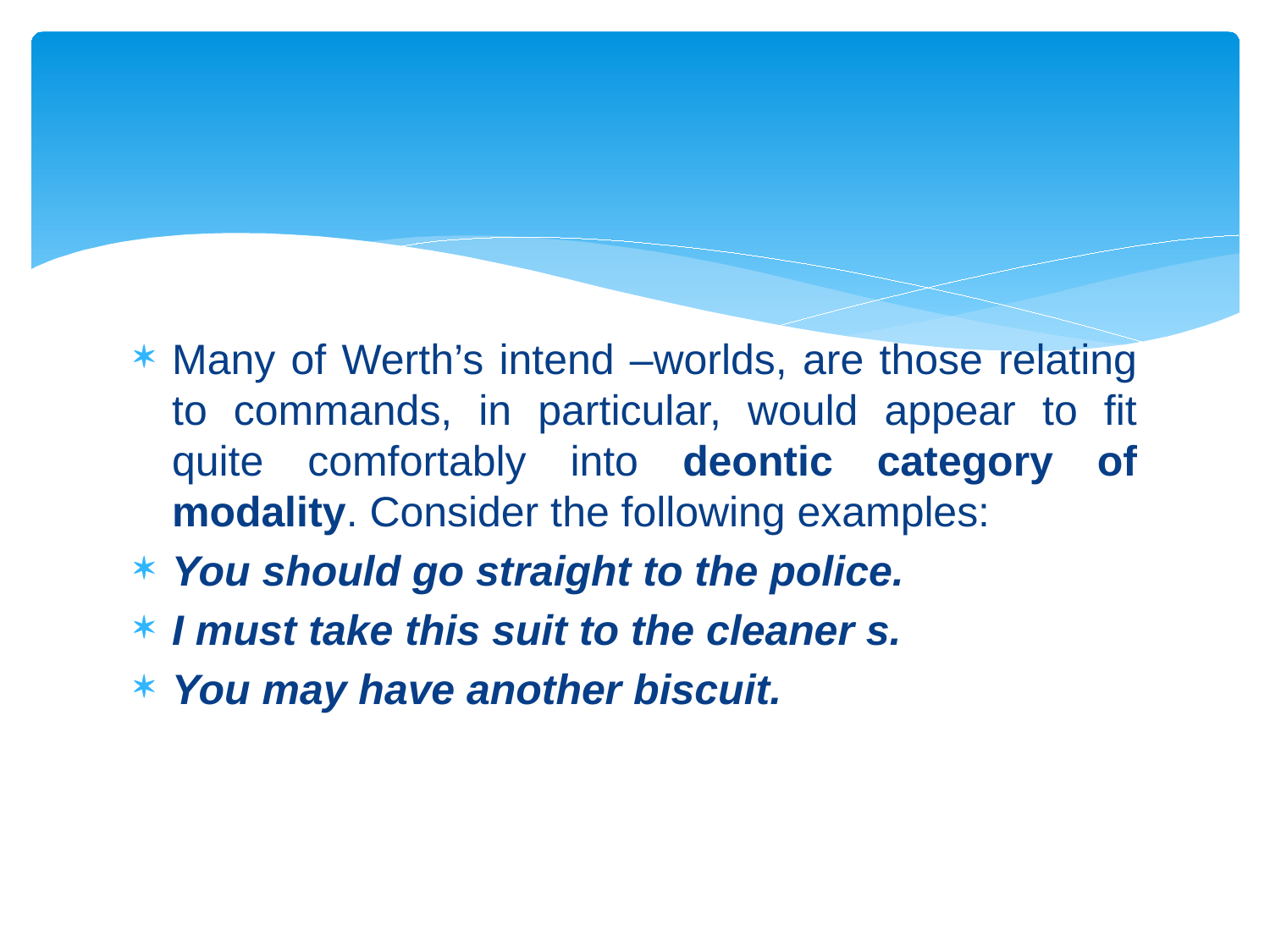

#
Many of Werth’s intend –worlds, are those relating to commands, in particular, would appear to fit quite comfortably into deontic category of modality. Consider the following examples:
You should go straight to the police.
I must take this suit to the cleaner s.
You may have another biscuit.